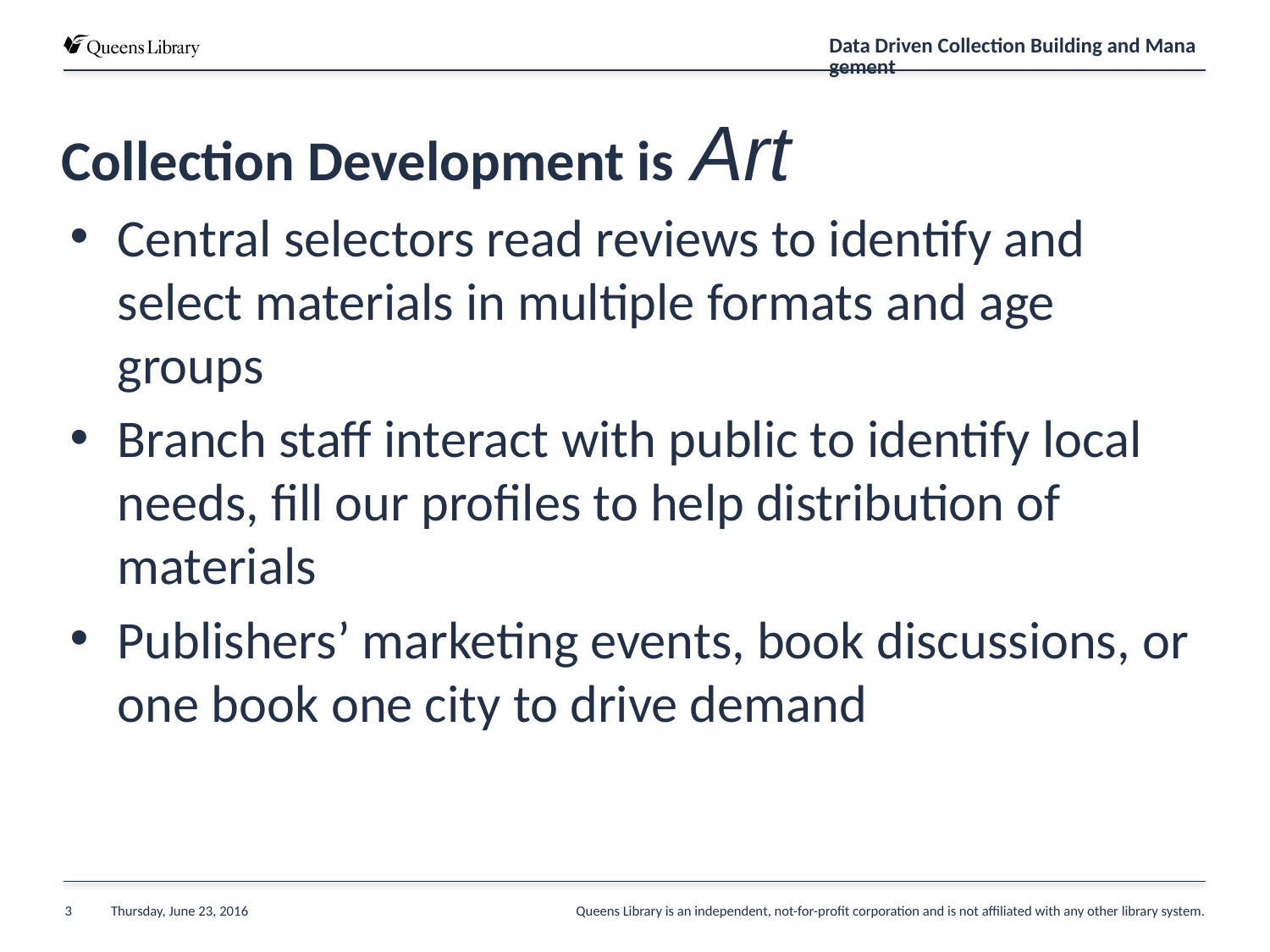

Data Driven Collection Building and Management
# Collection Development is Art
Central selectors read reviews to identify and select materials in multiple formats and age groups
Branch staff interact with public to identify local needs, fill our profiles to help distribution of materials
Publishers’ marketing events, book discussions, or one book one city to drive demand

3
Thursday, June 23, 2016